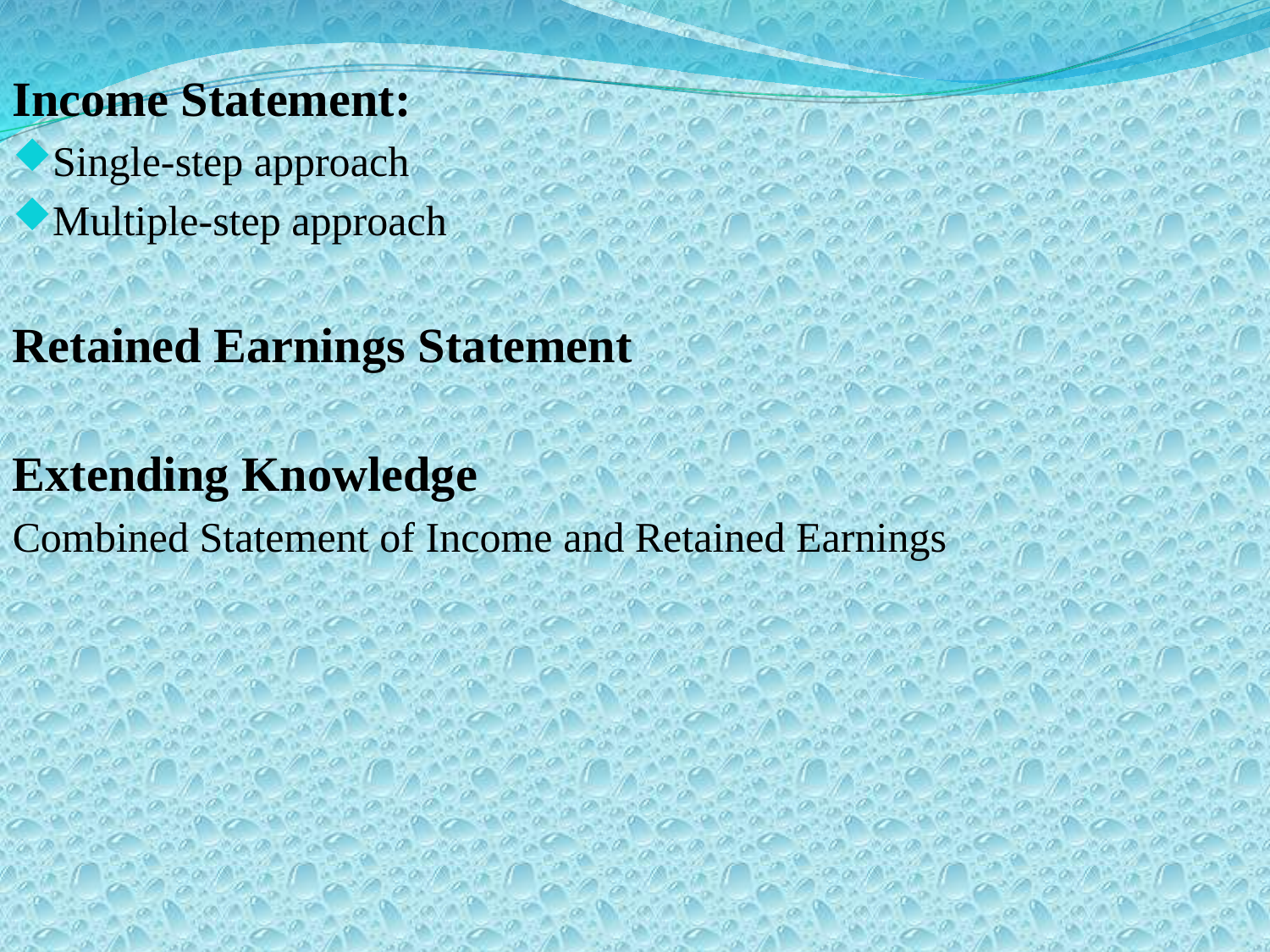

Income Statement:
Single-step approach
Multiple-step approach

Retained Earnings Statement

Extending Knowledge
Combined Statement of Income and Retained Earnings